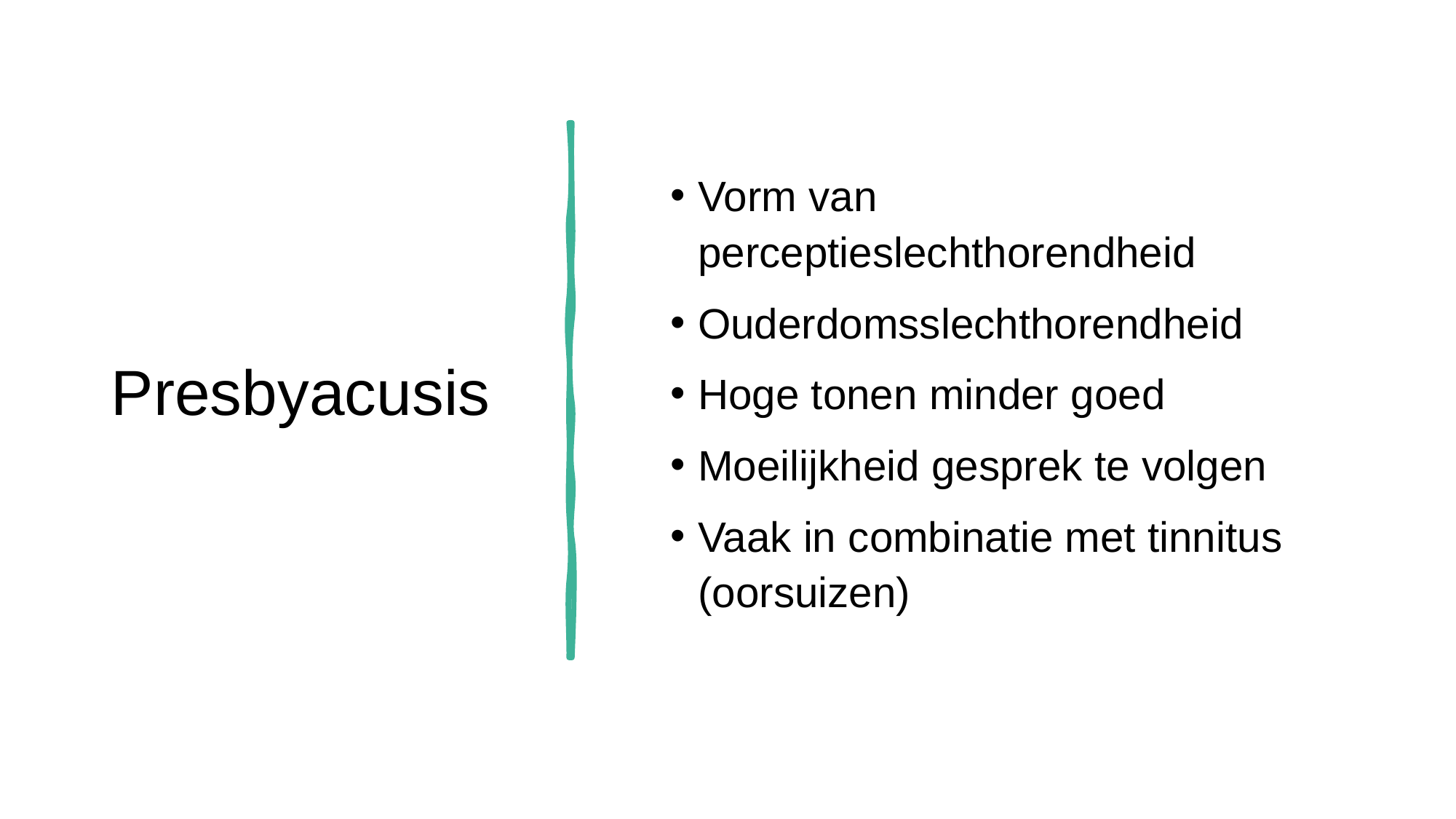

# Presbyacusis
Vorm van perceptieslechthorendheid
Ouderdomsslechthorendheid
Hoge tonen minder goed
Moeilijkheid gesprek te volgen
Vaak in combinatie met tinnitus (oorsuizen)